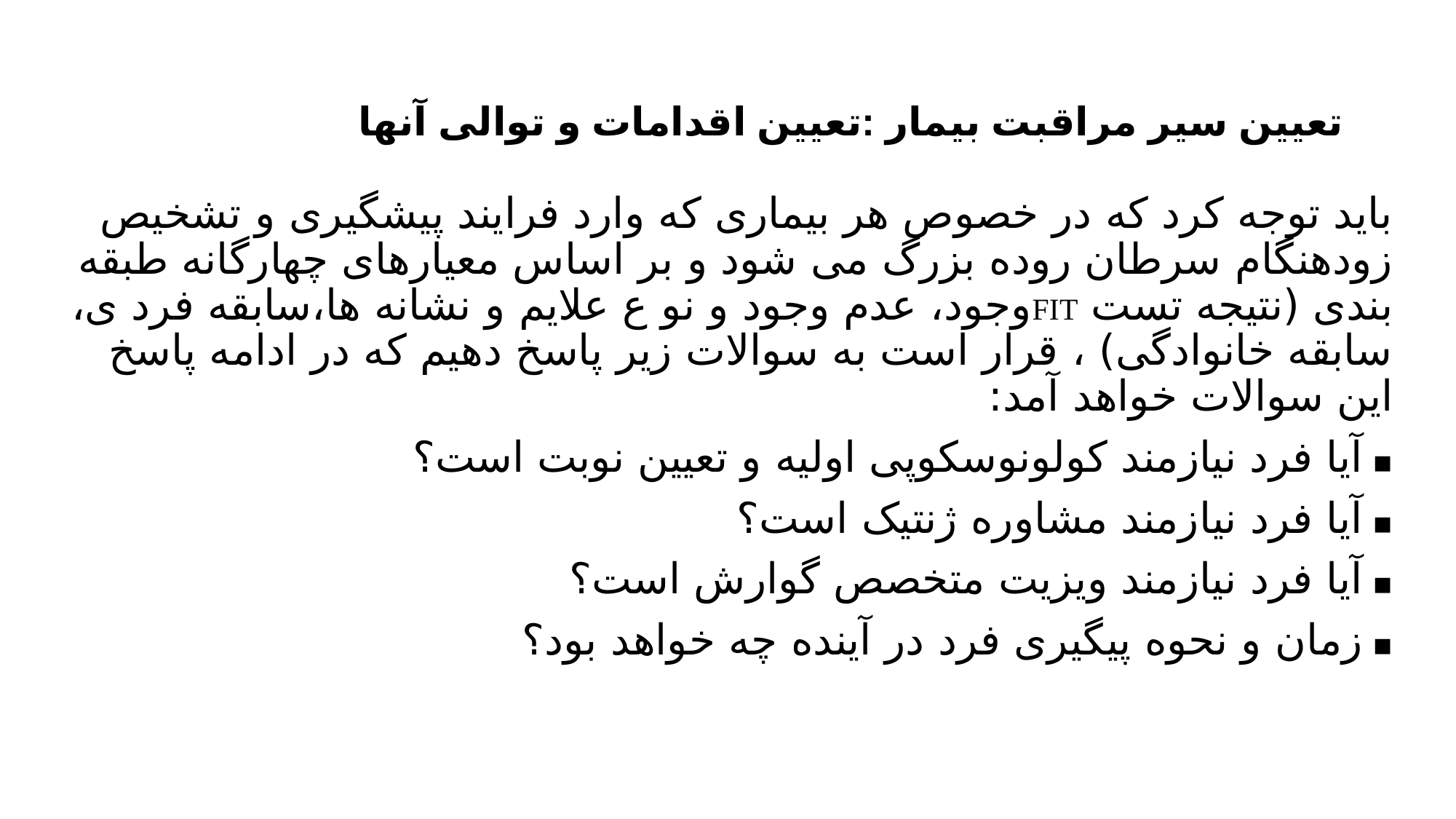

# تعیین سیر مراقبت بیمار :تعیین اقدامات و توالی آنها
باید توجه کرد که در خصوص هر بیماری که وارد فرایند پیشگیری و تشخیص زودهنگام سرطان روده بزرگ می شود و بر اساس معیارهای چهارگانه طبقه بندی (نتیجه تست FITوجود، عدم وجود و نو ع علایم و نشانه ها،سابقه فرد ی، سابقه خانوادگی) ، قرار است به سوالات زیر پاسخ دهیم که در ادامه پاسخ این سوالات خواهد آمد:
▪ آیا فرد نیازمند کولونوسکوپی اولیه و تعیین نوبت است؟
▪ آیا فرد نیازمند مشاوره ژنتیک است؟
▪ آیا فرد نیازمند ویزیت متخصص گوارش است؟
▪ زمان و نحوه پیگیری فرد در آینده چه خواهد بود؟